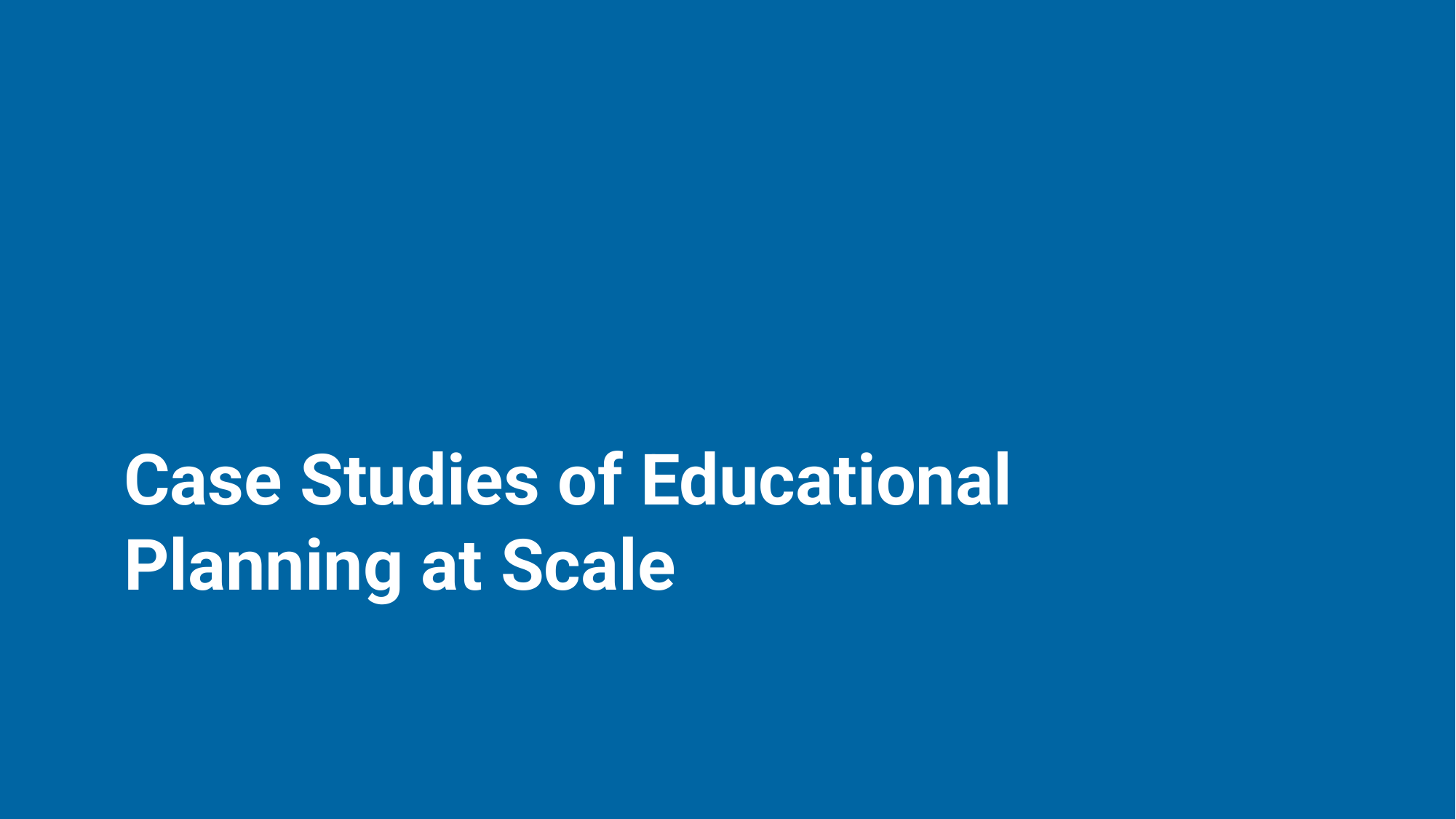

# Case Studies of Educational Planning at Scale